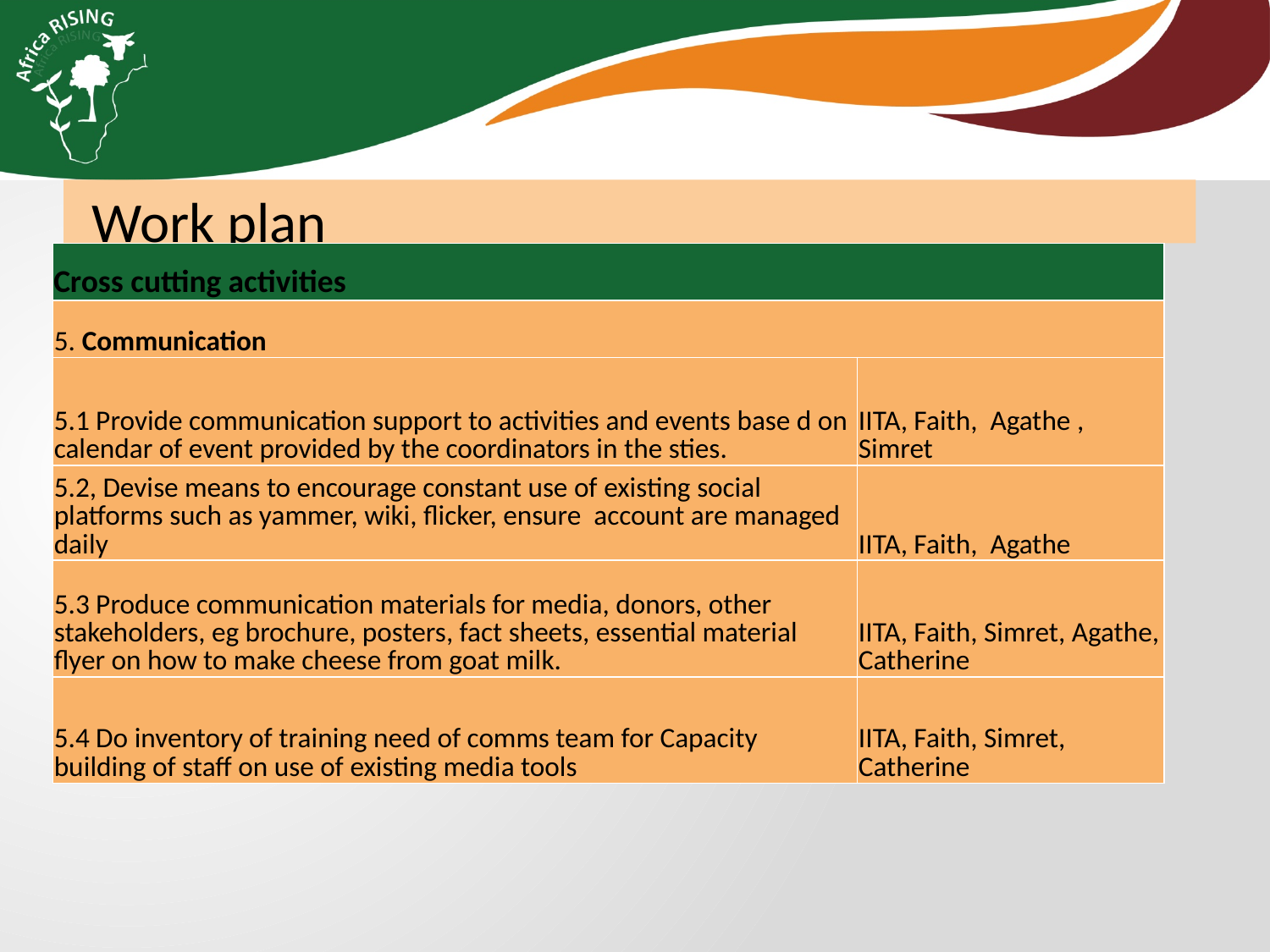

Work plan
| Cross cutting activities |  |
| --- | --- |
| 5. Communication |  |
| 5.1 Provide communication support to activities and events base d on calendar of event provided by the coordinators in the sties. | IITA, Faith, Agathe , Simret |
| 5.2, Devise means to encourage constant use of existing social platforms such as yammer, wiki, flicker, ensure account are managed daily | IITA, Faith, Agathe |
| 5.3 Produce communication materials for media, donors, other stakeholders, eg brochure, posters, fact sheets, essential material flyer on how to make cheese from goat milk. | IITA, Faith, Simret, Agathe, Catherine |
| 5.4 Do inventory of training need of comms team for Capacity building of staff on use of existing media tools | IITA, Faith, Simret, Catherine |